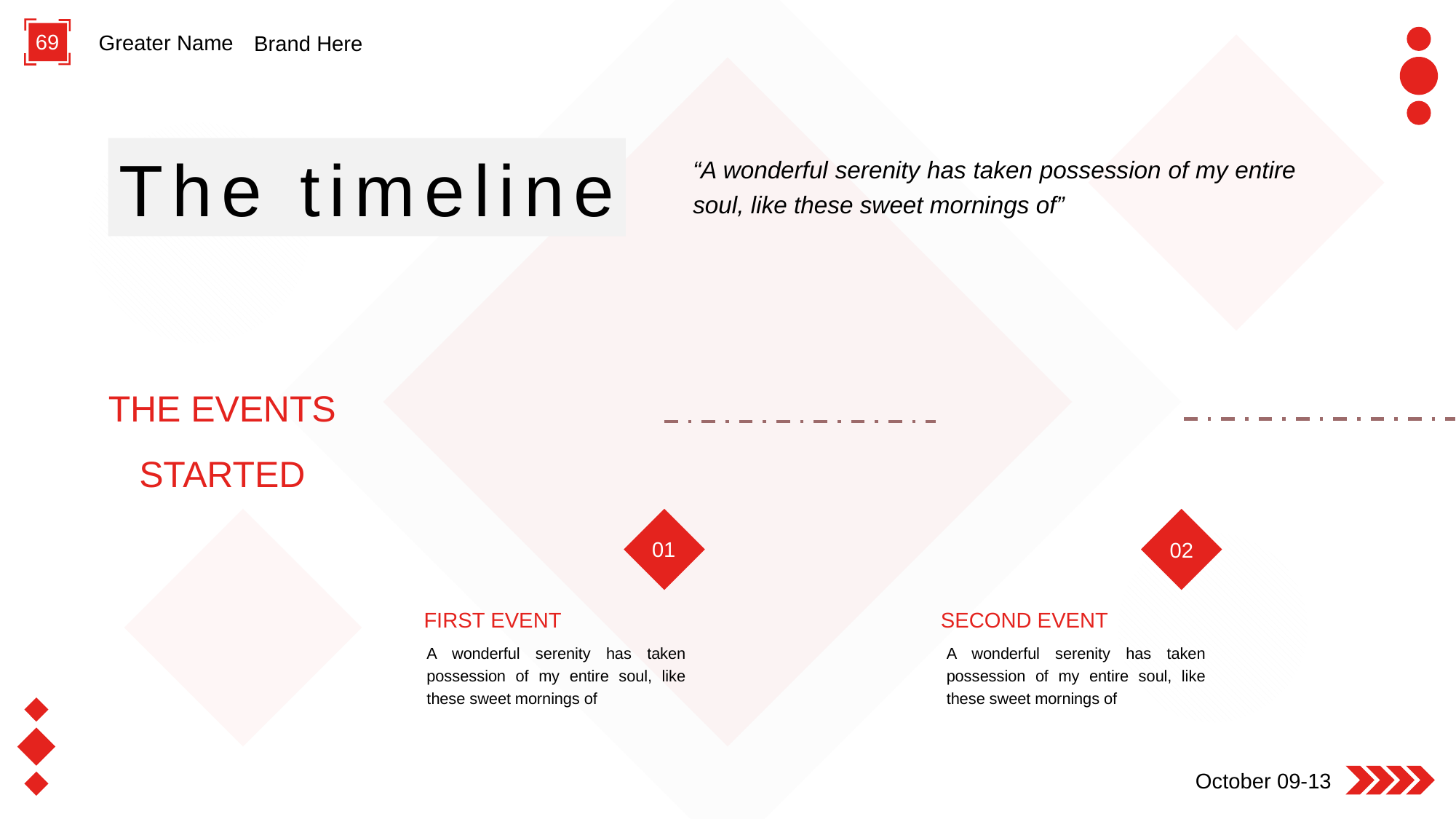

69
Greater Name
Brand Here

The timeline
“A wonderful serenity has taken possession of my entire soul, like these sweet mornings of”

THE EVENTS STARTED

01
02
FIRST EVENT
SECOND EVENT
A wonderful serenity has taken possession of my entire soul, like these sweet mornings of
A wonderful serenity has taken possession of my entire soul, like these sweet mornings of

October 09-13